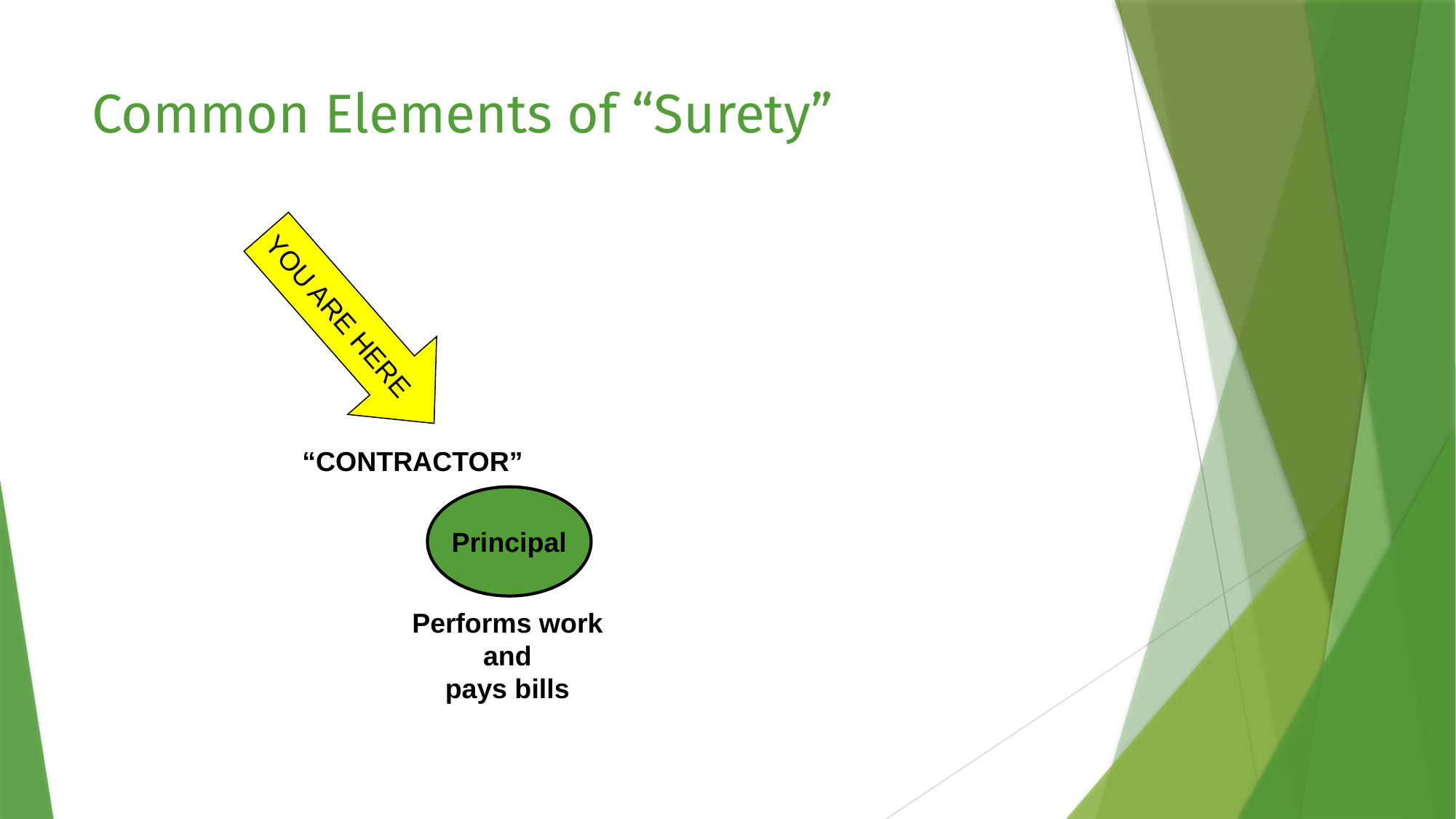

# Common Elements of “Surety”

YOU ARE HERE
“CONTRACTOR”
Principal
Performs work
and
pays bills